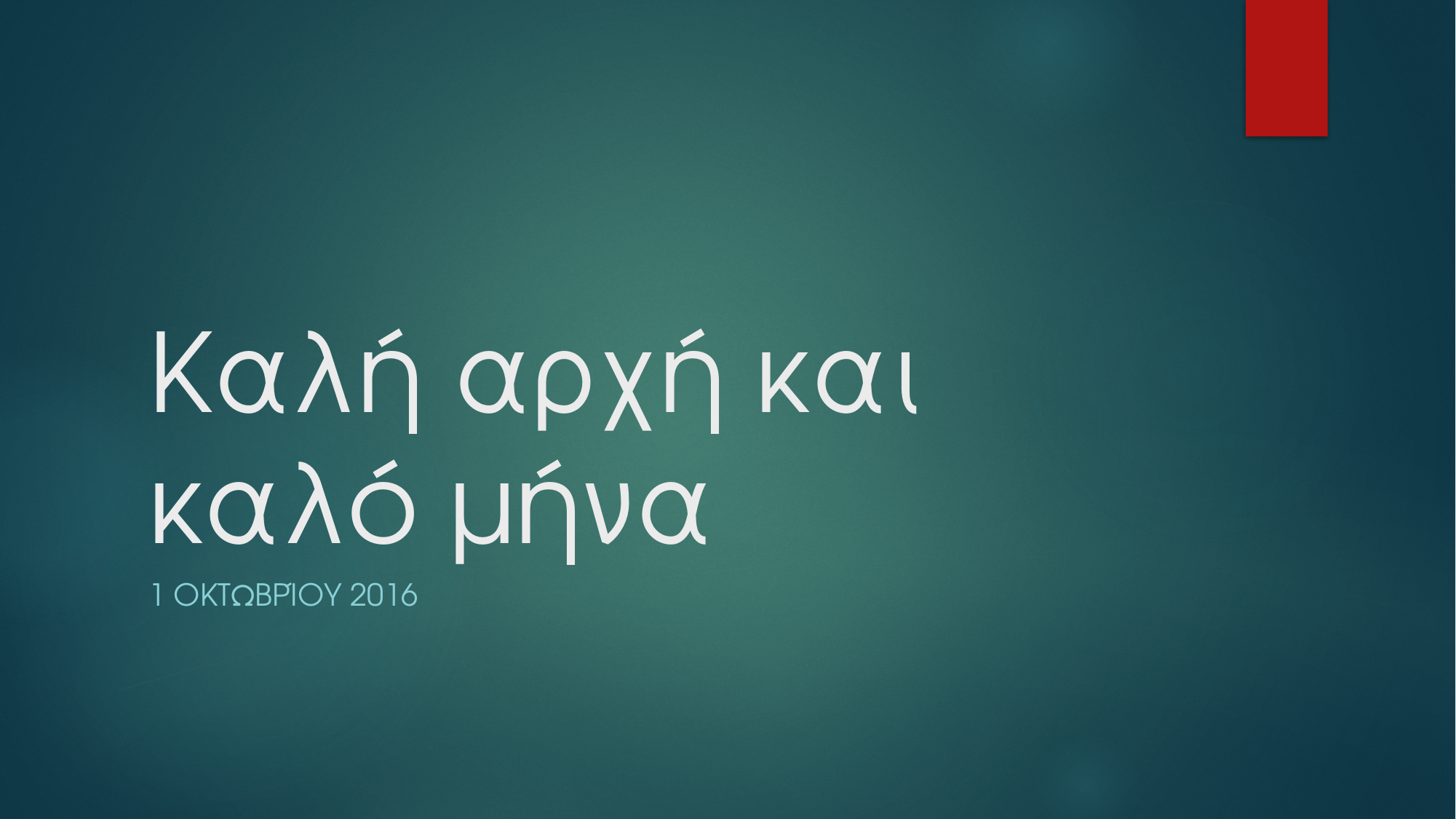

# Καλή αρχή και καλό μήνα
1 Οκτωβρίου 2016